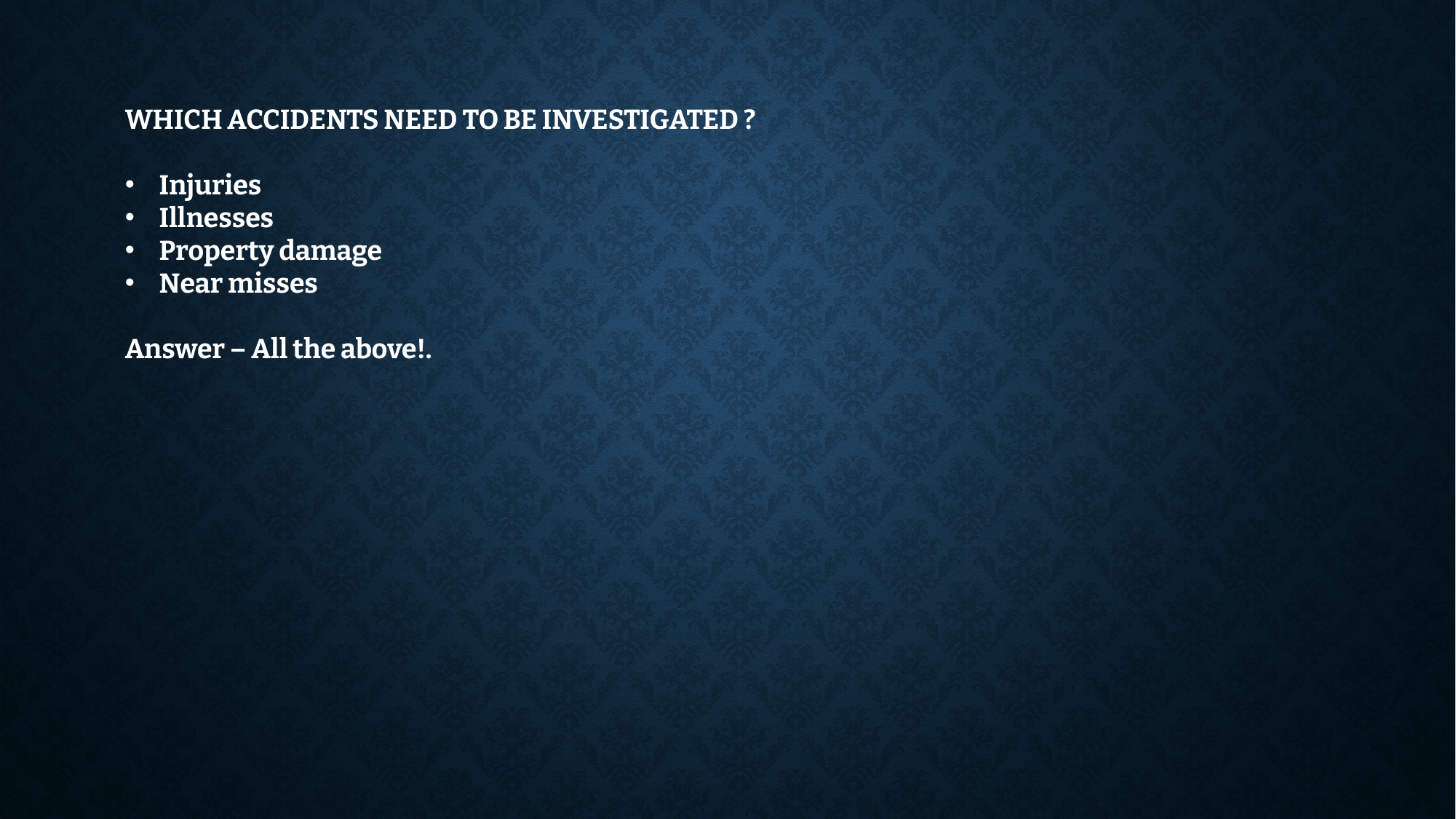

WHICH ACCIDENTS NEED TO BE INVESTIGATED ?

Injuries
Illnesses
Property damage
Near misses

Answer – All the above!.